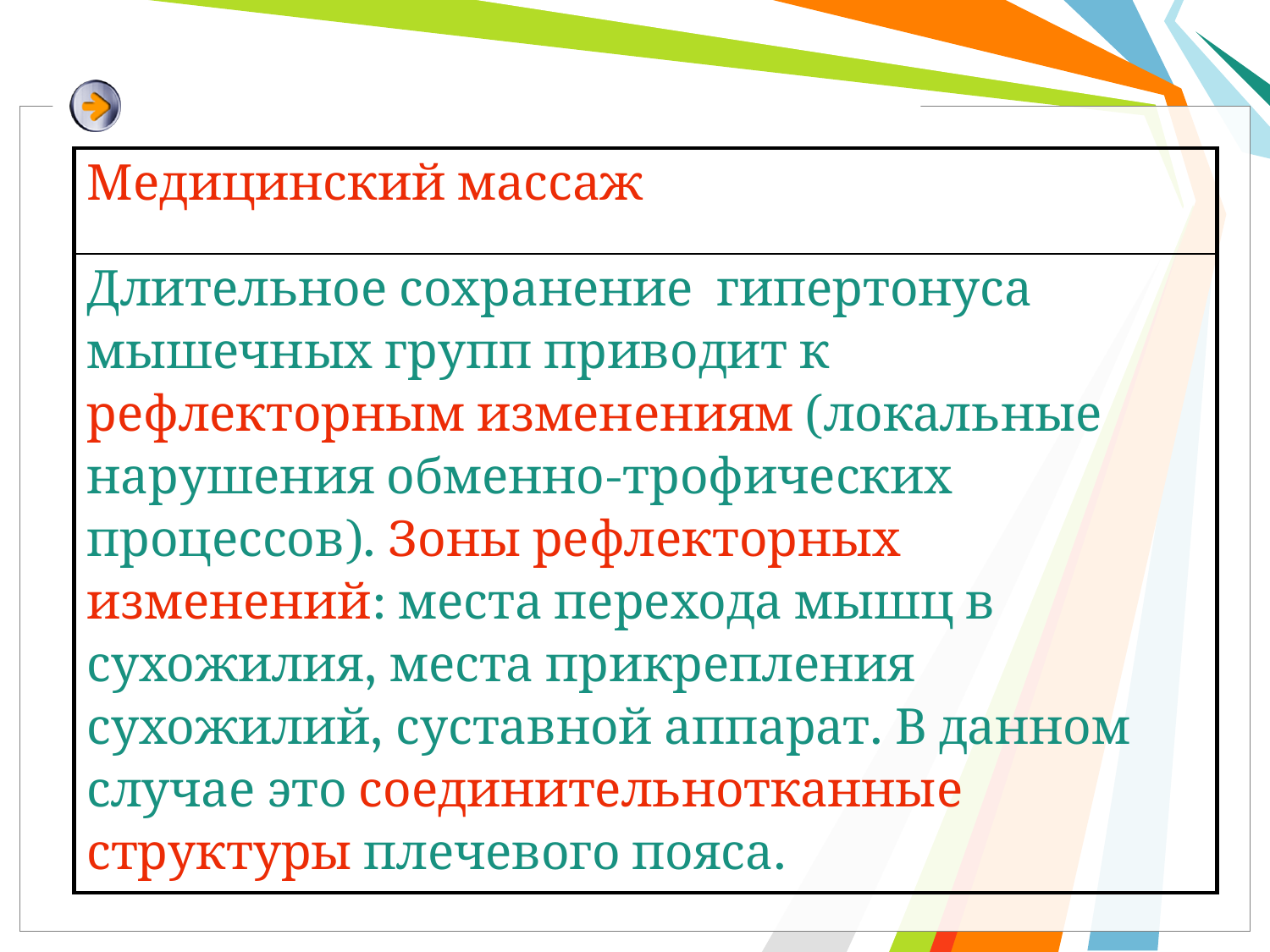

#
| Медицинский массаж |
| --- |
| Длительное сохранение гипертонуса мышечных групп приводит к рефлекторным изменениям (локальные нарушения обменно-трофических процессов). Зоны рефлекторных изменений: места перехода мышц в сухожилия, места прикрепления сухожилий, суставной аппарат. В данном случае это соединительнотканные структуры плечевого пояса. |